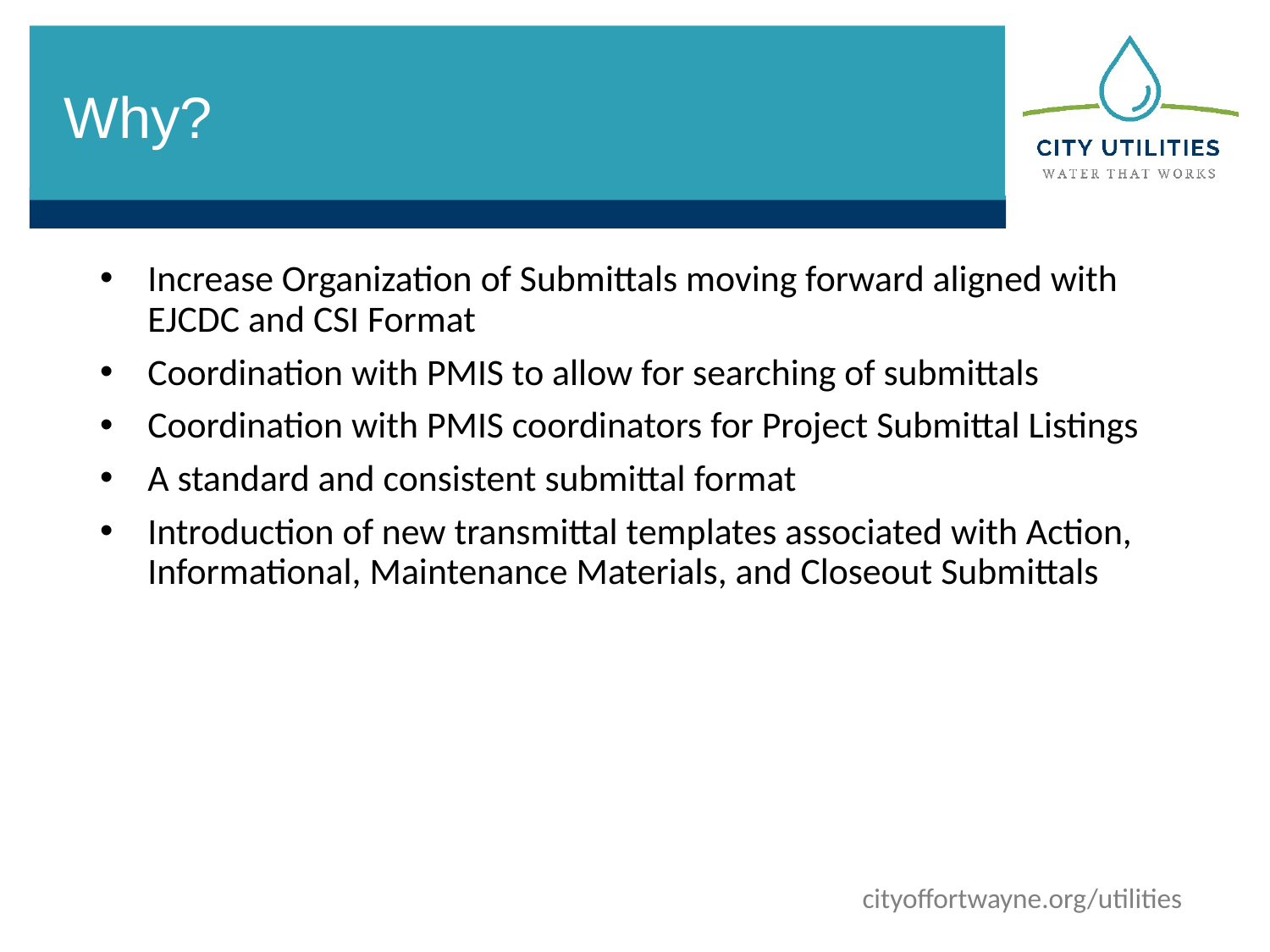

# Why?
Increase Organization of Submittals moving forward aligned with EJCDC and CSI Format
Coordination with PMIS to allow for searching of submittals
Coordination with PMIS coordinators for Project Submittal Listings
A standard and consistent submittal format
Introduction of new transmittal templates associated with Action, Informational, Maintenance Materials, and Closeout Submittals